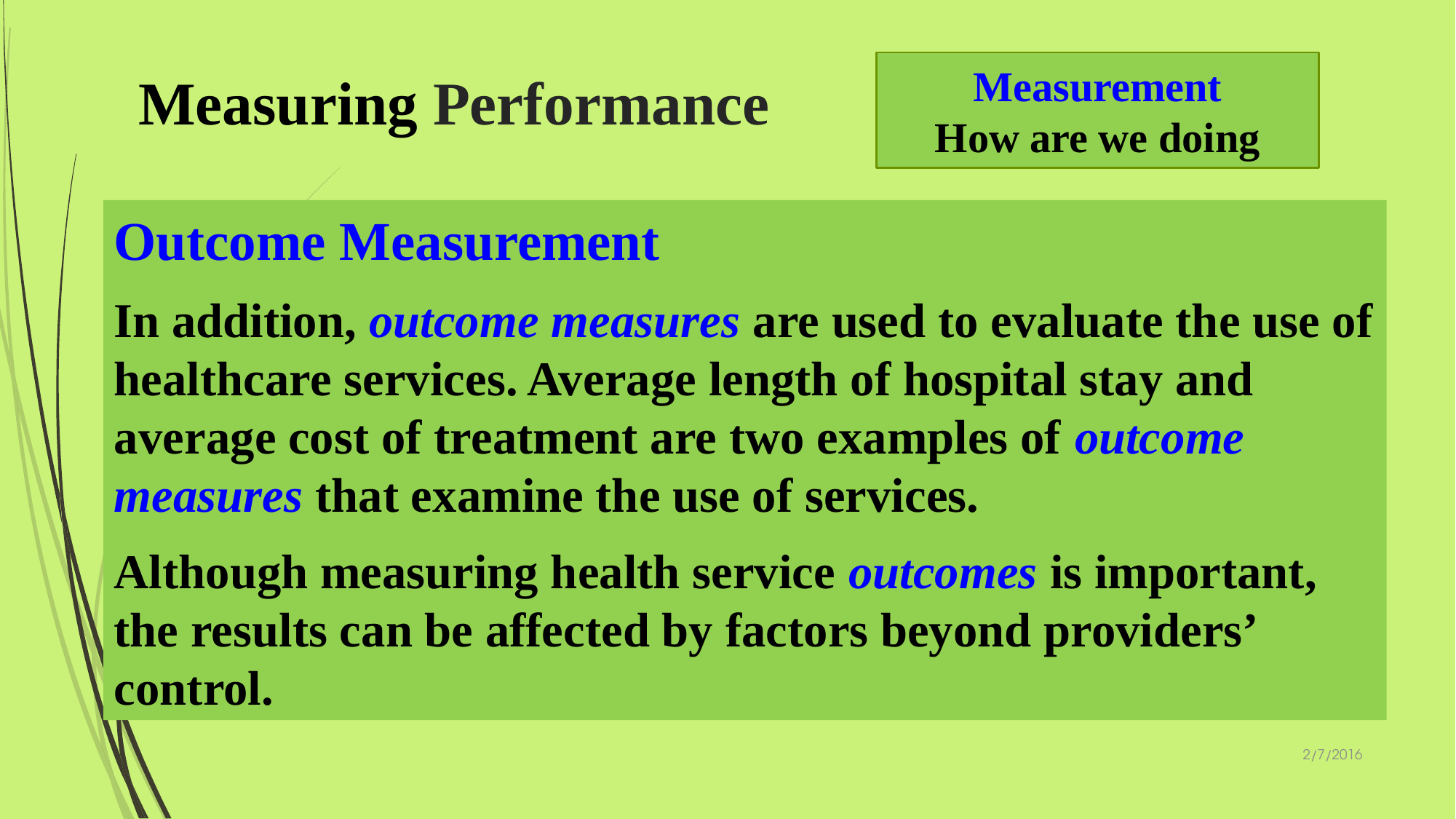

# Measuring Performance
Measurement
How are we doing

Outcome Measurement
In addition, outcome measures are used to evaluate the use of healthcare services. Average length of hospital stay and average cost of treatment are two examples of outcome measures that examine the use of services.
Although measuring health service outcomes is important, the results can be affected by factors beyond providers’ control.
2/7/2016
Mohammed Alnaif Ph.D.